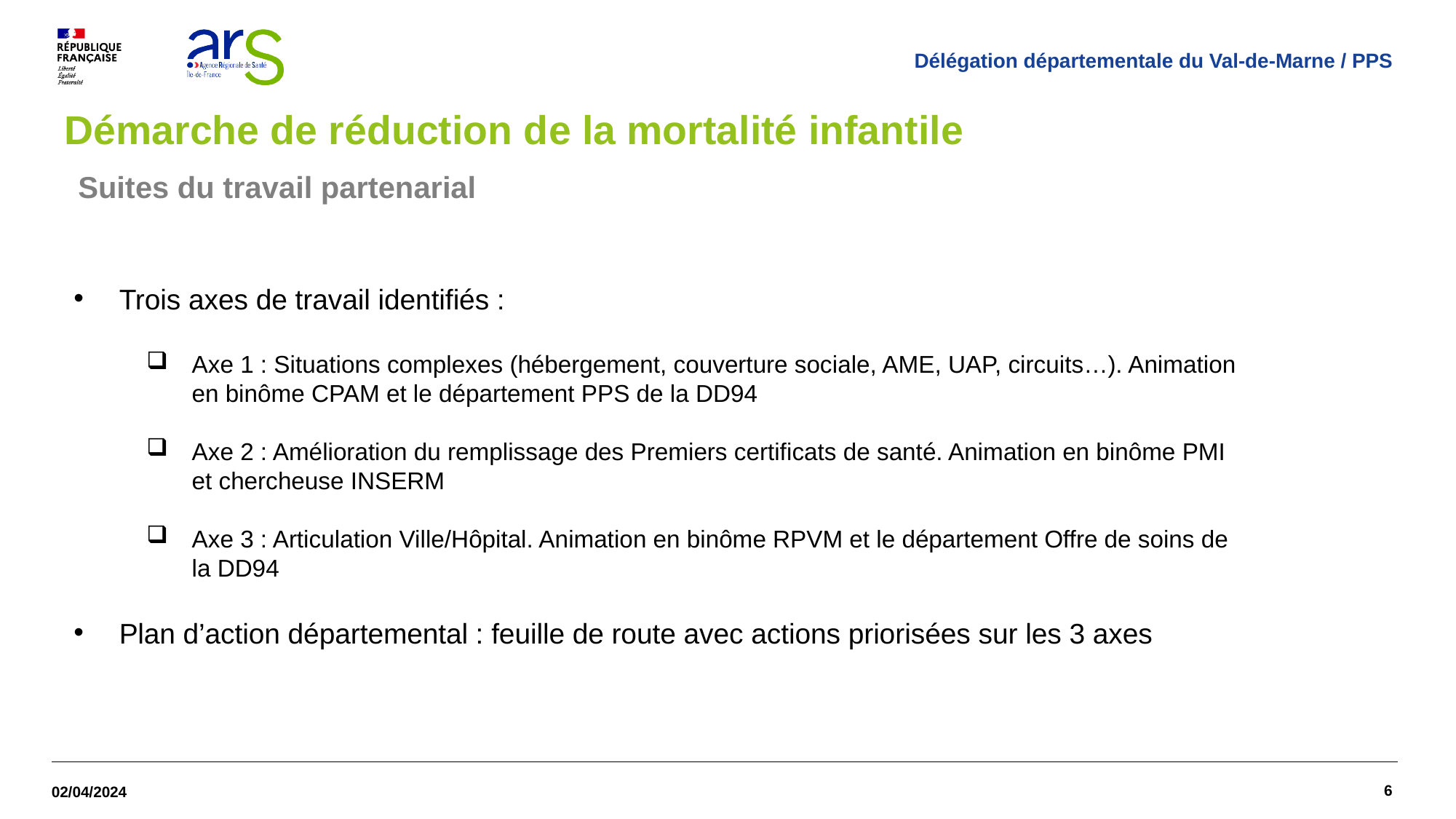

Délégation départementale du Val-de-Marne / PPS
# Démarche de réduction de la mortalité infantile
Suites du travail partenarial
Trois axes de travail identifiés :

Axe 1 : Situations complexes (hébergement, couverture sociale, AME, UAP, circuits…). Animation en binôme CPAM et le département PPS de la DD94

Axe 2 : Amélioration du remplissage des Premiers certificats de santé. Animation en binôme PMI et chercheuse INSERM

Axe 3 : Articulation Ville/Hôpital. Animation en binôme RPVM et le département Offre de soins de la DD94

Plan d’action départemental : feuille de route avec actions priorisées sur les 3 axes

6
02/04/2024